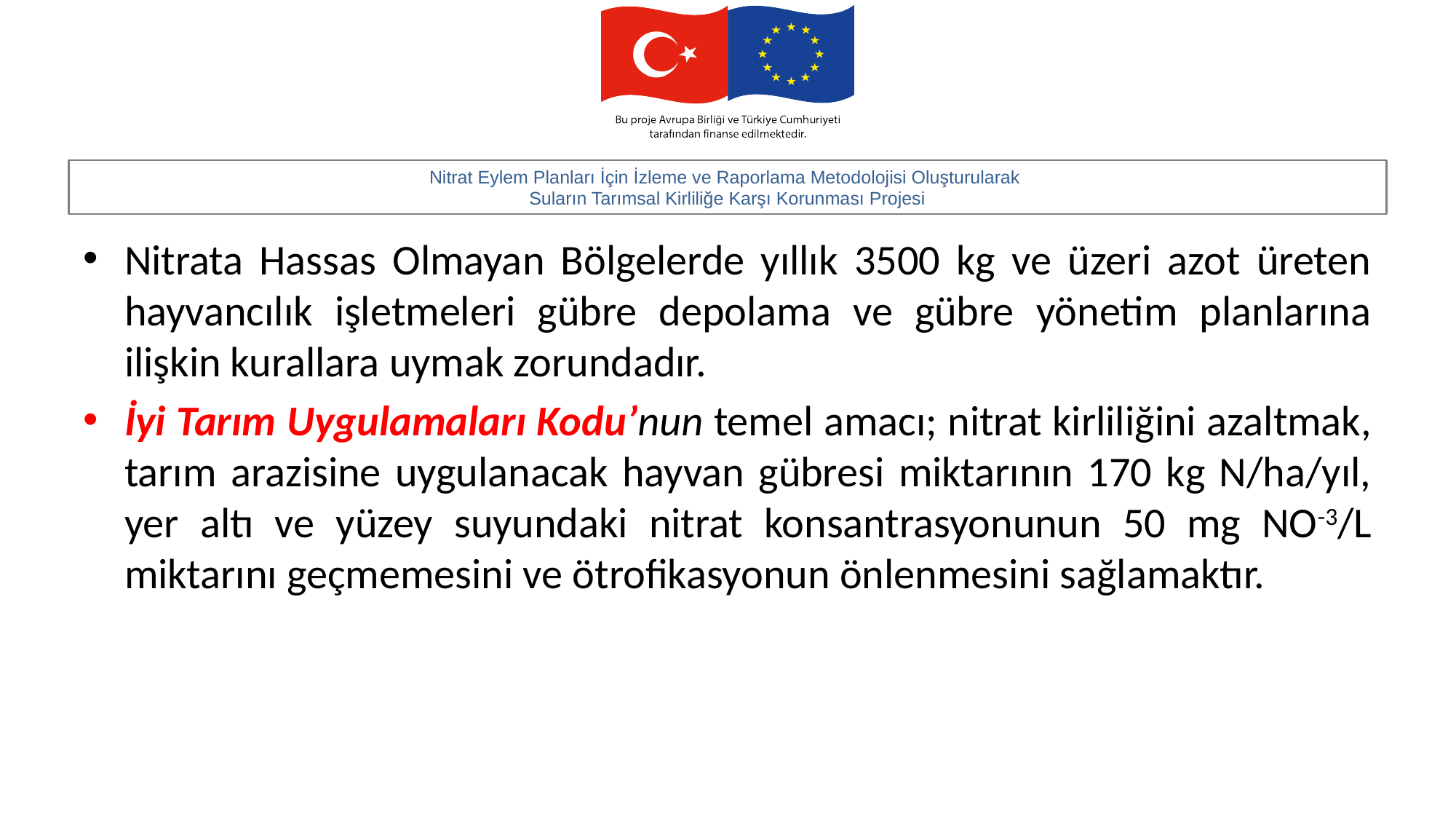

#
Nitrata Hassas Olmayan Bölgelerde yıllık 3500 kg ve üzeri azot üreten hayvancılık işletmeleri gübre depolama ve gübre yönetim planlarına ilişkin kurallara uymak zorundadır.
İyi Tarım Uygulamaları Kodu’nun temel amacı; nitrat kirliliğini azaltmak, tarım arazisine uygulanacak hayvan gübresi miktarının 170 kg N/ha/yıl, yer altı ve yüzey suyundaki nitrat konsantrasyonunun 50 mg NO-3/L miktarını geçmemesini ve ötrofikasyonun önlenmesini sağlamaktır.